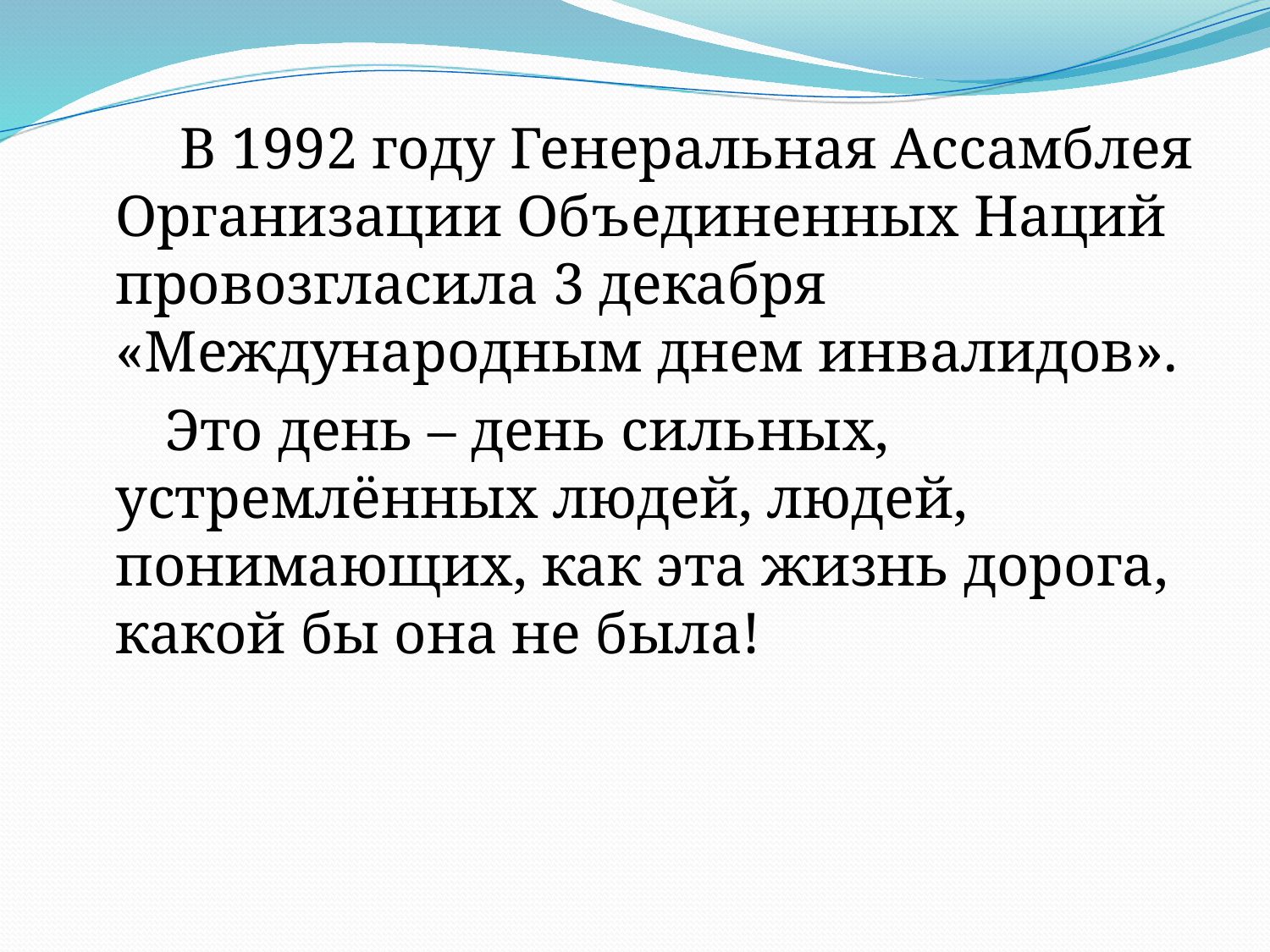

В 1992 году Генеральная Ассамблея Организации Объединенных Наций провозгласила 3 декабря «Международным днем инвалидов».
      Это день – день сильных, устремлённых людей, людей, понимающих, как эта жизнь дорога, какой бы она не была!